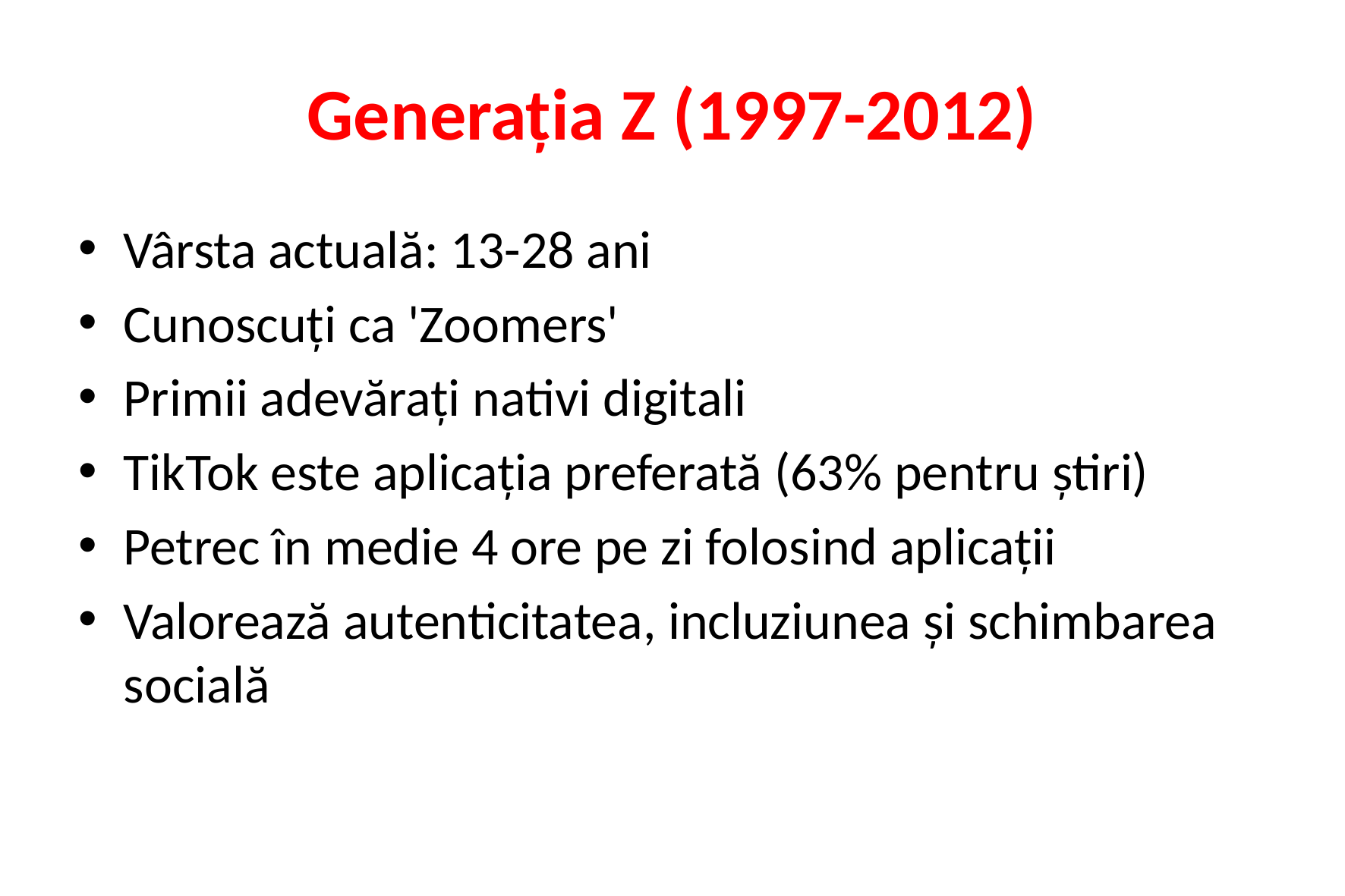

# Generația Z (1997-2012)
Vârsta actuală: 13-28 ani
Cunoscuți ca 'Zoomers'
Primii adevărați nativi digitali
TikTok este aplicația preferată (63% pentru știri)
Petrec în medie 4 ore pe zi folosind aplicații
Valorează autenticitatea, incluziunea și schimbarea socială